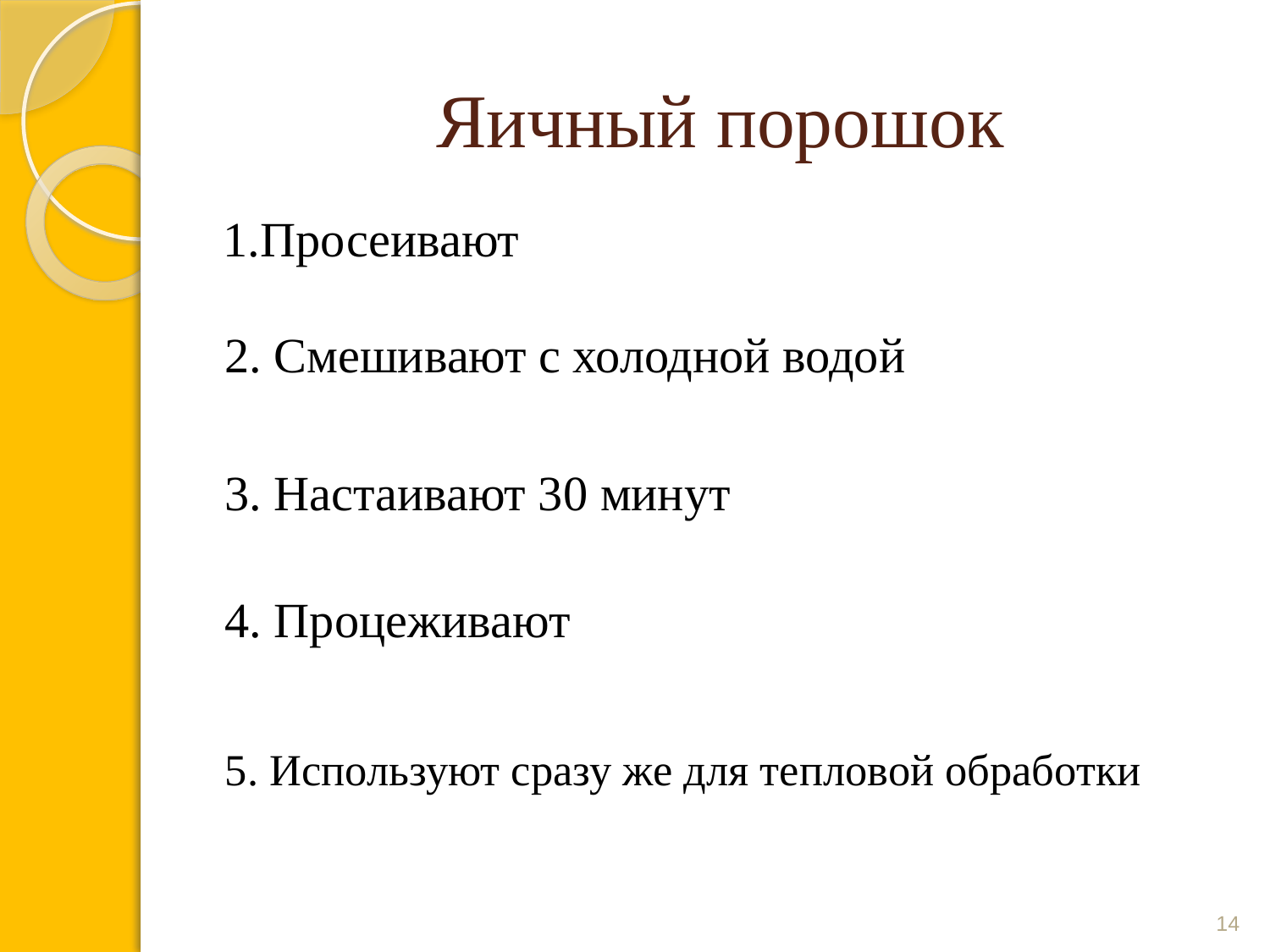

# Яичный порошок
1.Просеивают
2. Смешивают с холодной водой
3. Настаивают 30 минут
4. Процеживают

5. Используют сразу же для тепловой обработки
14